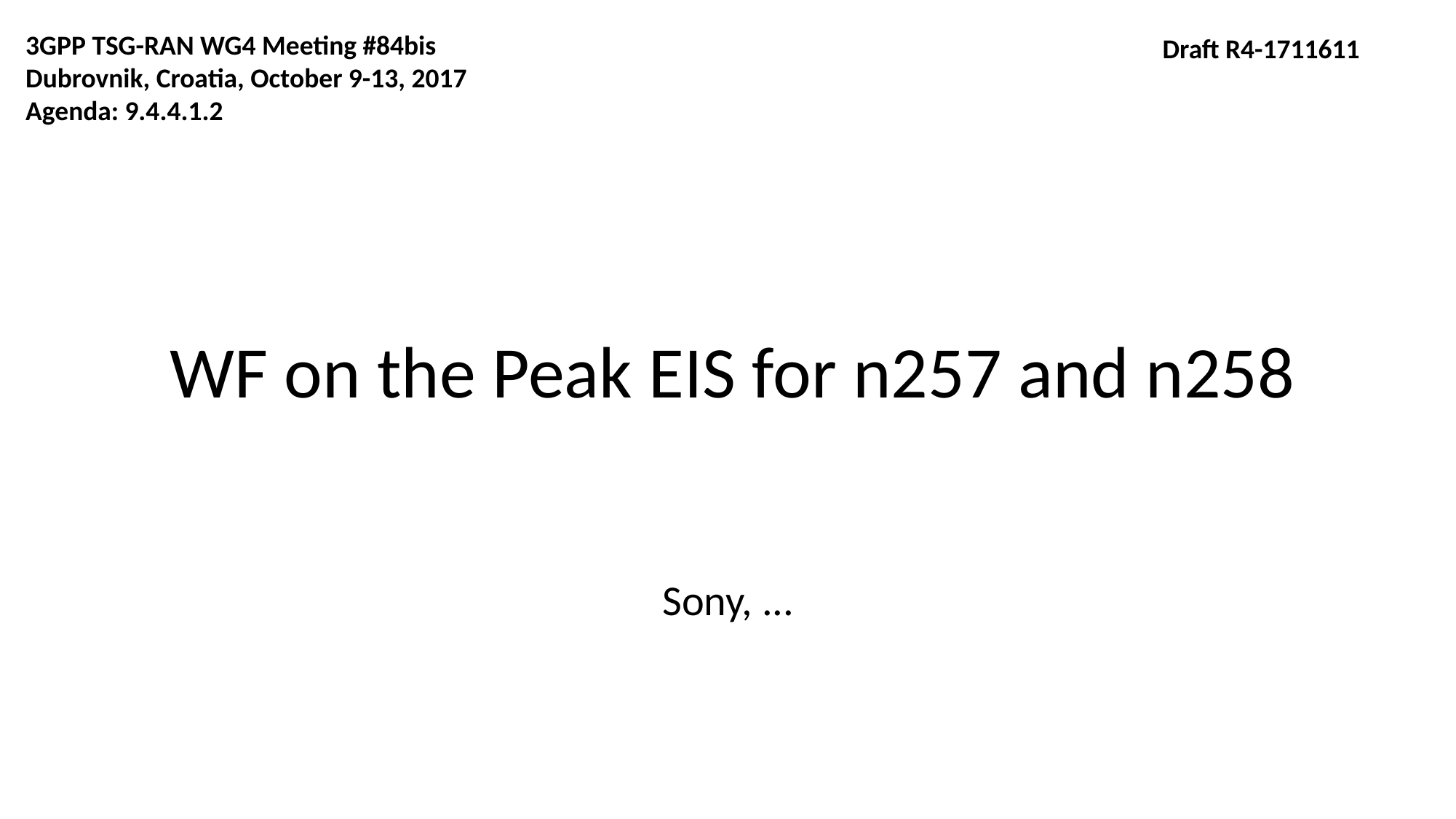

3GPP TSG-RAN WG4 Meeting #84bis
Dubrovnik, Croatia, October 9-13, 2017
Agenda: 9.4.4.1.2
Draft R4-1711611
# WF on the Peak EIS for n257 and n258
Sony, ...